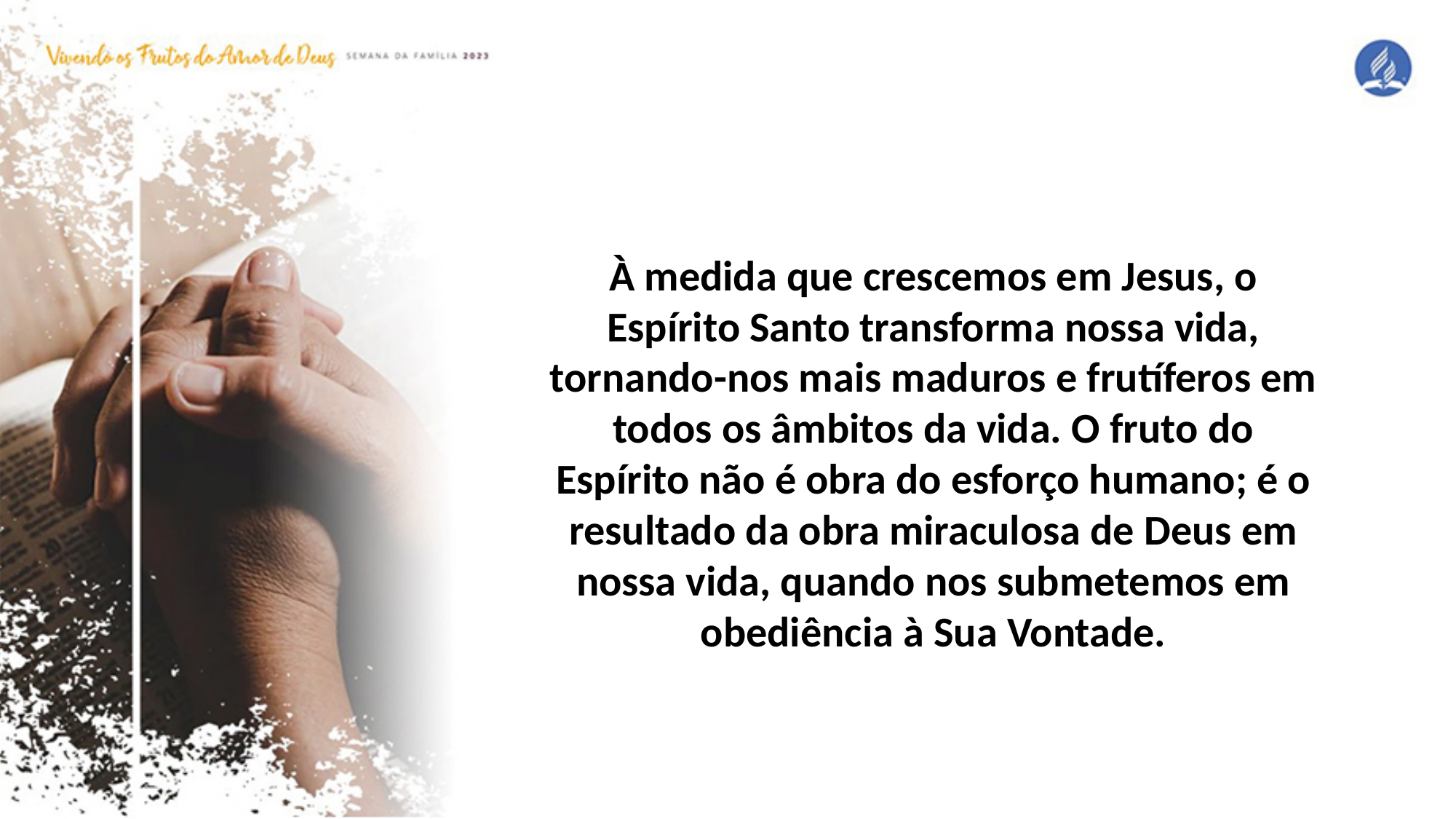

À medida que crescemos em Jesus, o Espírito Santo transforma nossa vida, tornando-nos mais maduros e frutíferos em todos os âmbitos da vida. O fruto do Espírito não é obra do esforço humano; é o resultado da obra miraculosa de Deus em nossa vida, quando nos submetemos em obediência à Sua Vontade.